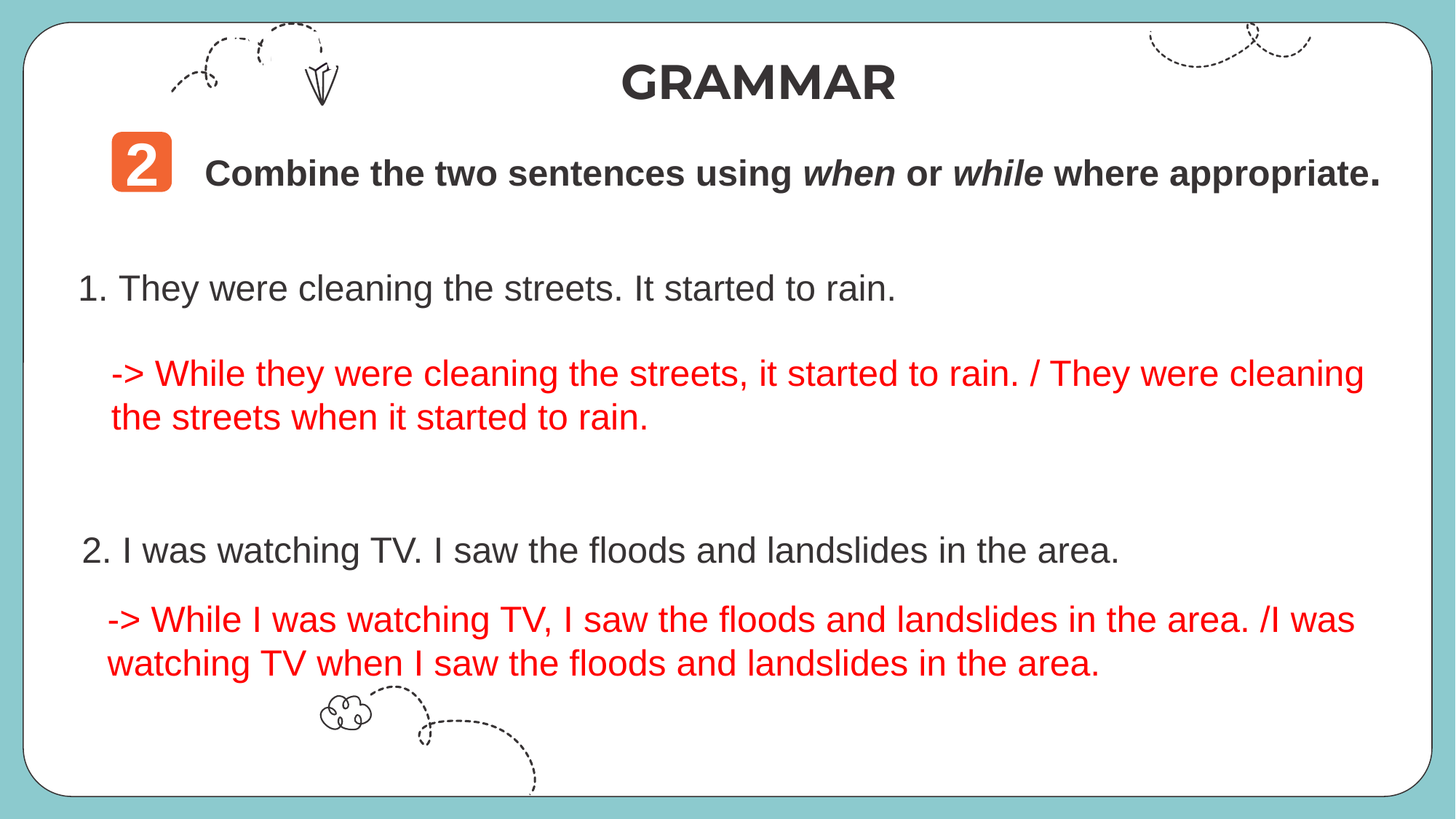

PRACTICE
# GRAMMAR
2

Combine the two sentences using when or while where appropriate.
1. They were cleaning the streets. It started to rain.

  2. I was watching TV. I saw the floods and landslides in the area.

-> While they were cleaning the streets, it started to rain. / They were cleaning the streets when it started to rain.
-> While I was watching TV, I saw the floods and landslides in the area. /I was watching TV when I saw the floods and landslides in the area.